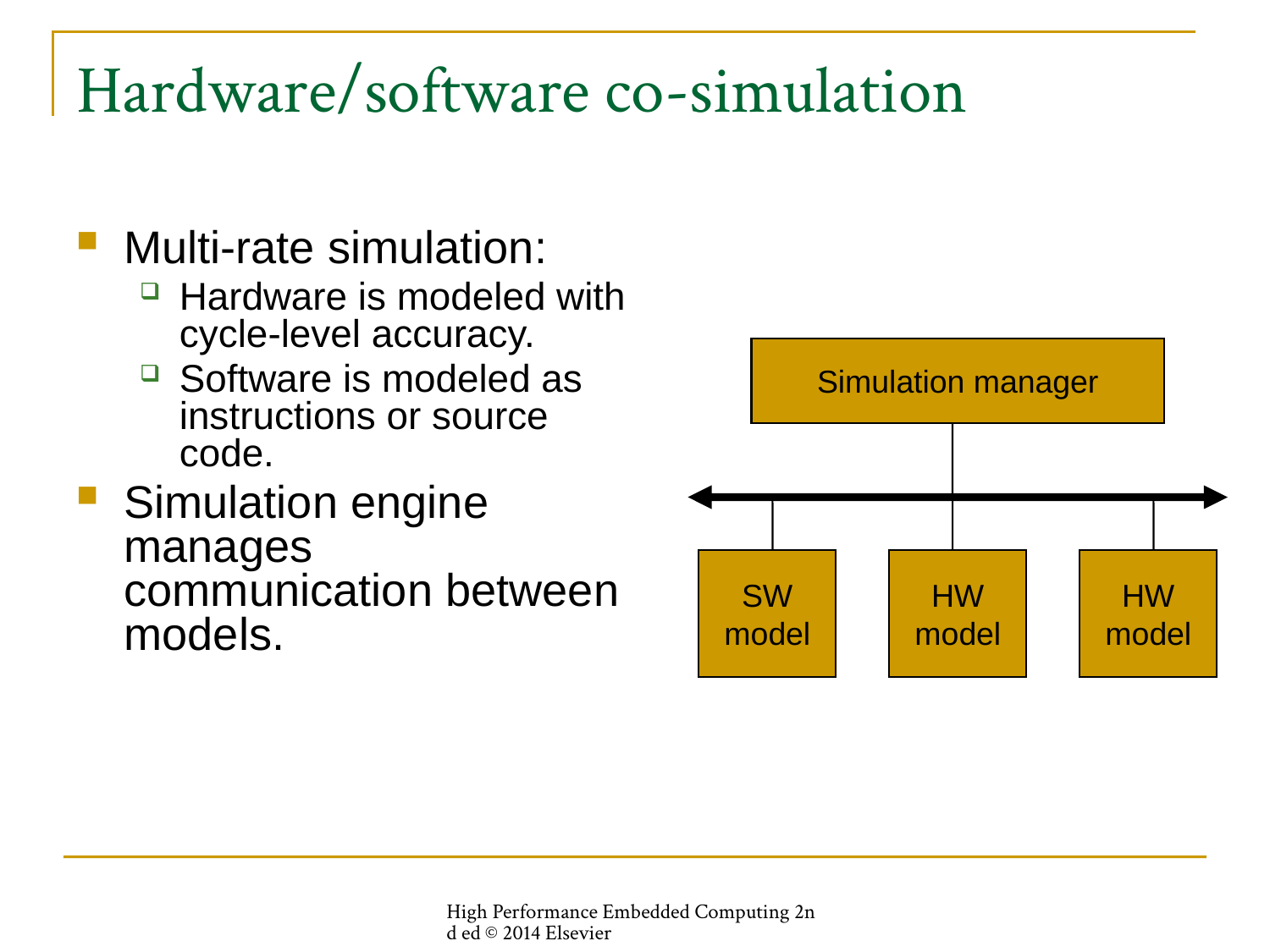

# Hardware/software co-simulation
Multi-rate simulation:
Hardware is modeled with cycle-level accuracy.
Software is modeled as instructions or source code.
Simulation engine manages communication between models.

Simulation manager

SW
model
HW
model
HW
model
High Performance Embedded Computing 2nd ed © 2014 Elsevier